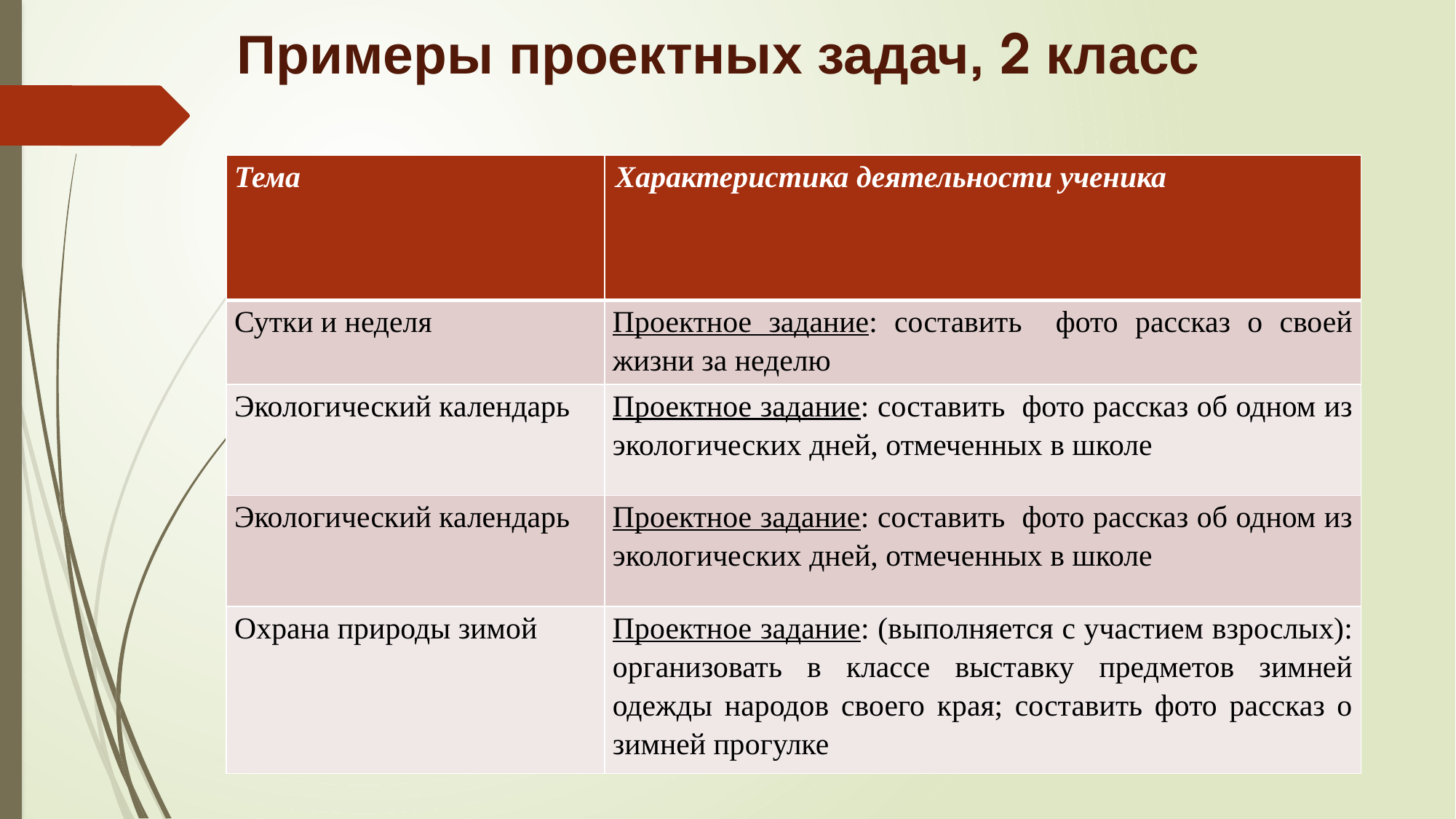

# Примеры проектных задач, 2 класс
| Тема | Характеристика деятельности ученика |
| --- | --- |
| Сутки и неделя | Проектное задание: составить фото рассказ о своей жизни за неделю |
| Экологический календарь | Проектное задание: составить фото рассказ об одном из экологических дней, отмеченных в школе |
| Экологический календарь | Проектное задание: составить фото рассказ об одном из экологических дней, отмеченных в школе |
| Охрана природы зимой | Проектное задание: (выполняется с участием взрослых): организовать в классе выставку предметов зимней одежды народов своего края; составить фото рассказ о зимней прогулке |